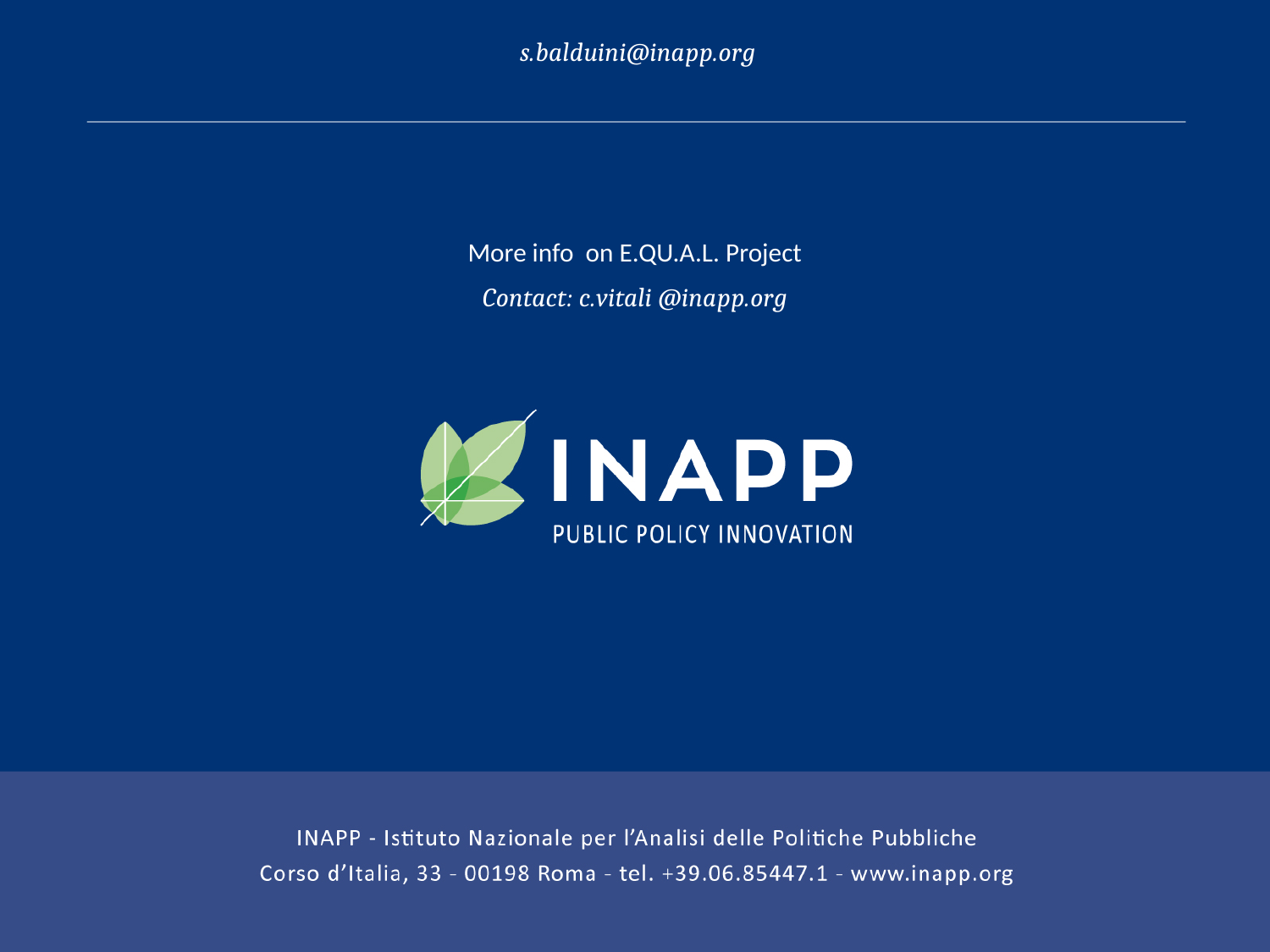

s.balduini@inapp.org
More info  on E.QU.A.L. Project
Contact: c.vitali @inapp.org